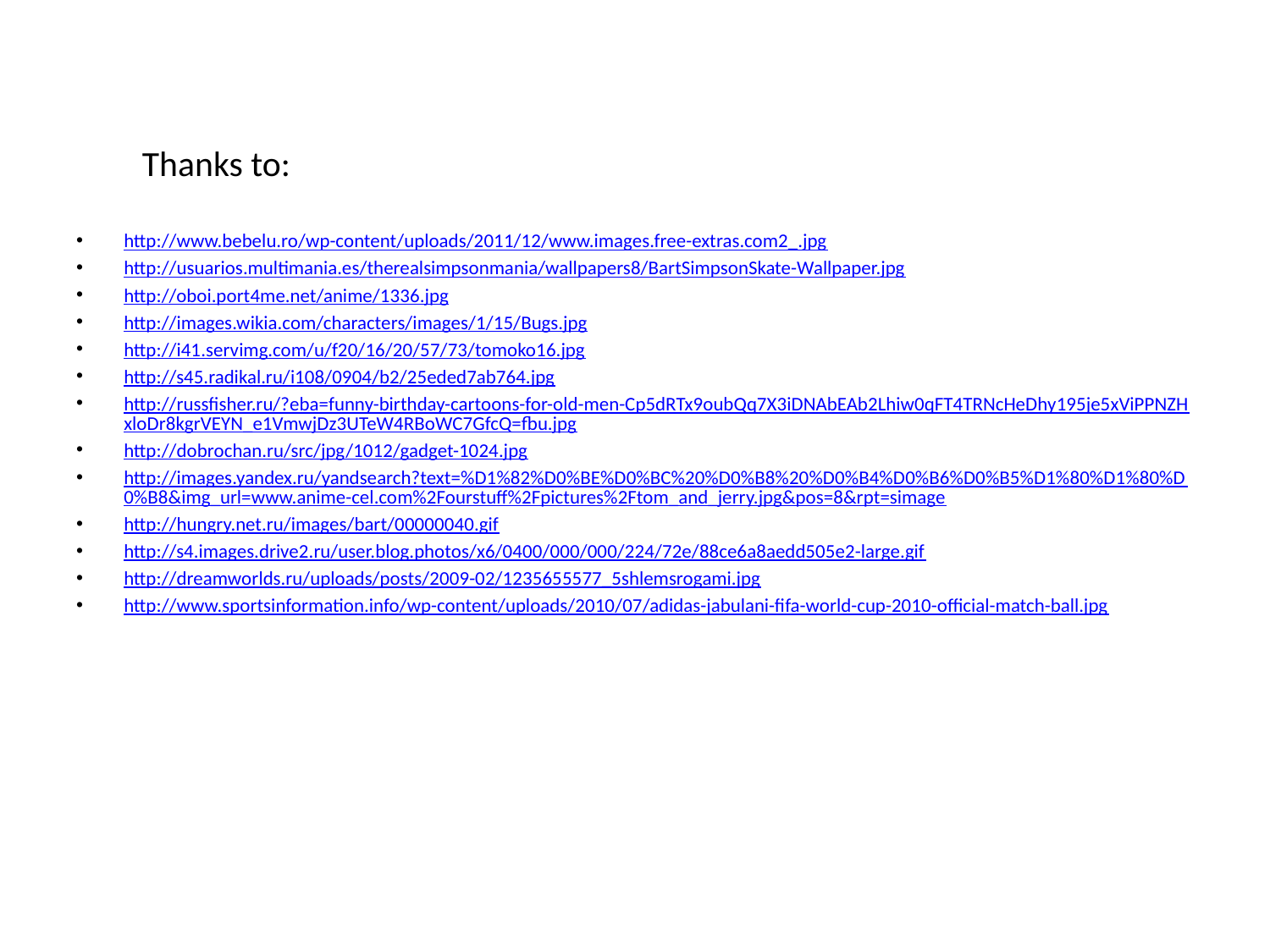

# Thanks to:
http://www.bebelu.ro/wp-content/uploads/2011/12/www.images.free-extras.com2_.jpg
http://usuarios.multimania.es/therealsimpsonmania/wallpapers8/BartSimpsonSkate-Wallpaper.jpg
http://oboi.port4me.net/anime/1336.jpg
http://images.wikia.com/characters/images/1/15/Bugs.jpg
http://i41.servimg.com/u/f20/16/20/57/73/tomoko16.jpg
http://s45.radikal.ru/i108/0904/b2/25eded7ab764.jpg
http://russfisher.ru/?eba=funny-birthday-cartoons-for-old-men-Cp5dRTx9oubQq7X3iDNAbEAb2Lhiw0qFT4TRNcHeDhy195je5xViPPNZHxloDr8kgrVEYN_e1VmwjDz3UTeW4RBoWC7GfcQ=fbu.jpg
http://dobrochan.ru/src/jpg/1012/gadget-1024.jpg
http://images.yandex.ru/yandsearch?text=%D1%82%D0%BE%D0%BC%20%D0%B8%20%D0%B4%D0%B6%D0%B5%D1%80%D1%80%D0%B8&img_url=www.anime-cel.com%2Fourstuff%2Fpictures%2Ftom_and_jerry.jpg&pos=8&rpt=simage
http://hungry.net.ru/images/bart/00000040.gif
http://s4.images.drive2.ru/user.blog.photos/x6/0400/000/000/224/72e/88ce6a8aedd505e2-large.gif
http://dreamworlds.ru/uploads/posts/2009-02/1235655577_5shlemsrogami.jpg
http://www.sportsinformation.info/wp-content/uploads/2010/07/adidas-jabulani-fifa-world-cup-2010-official-match-ball.jpg